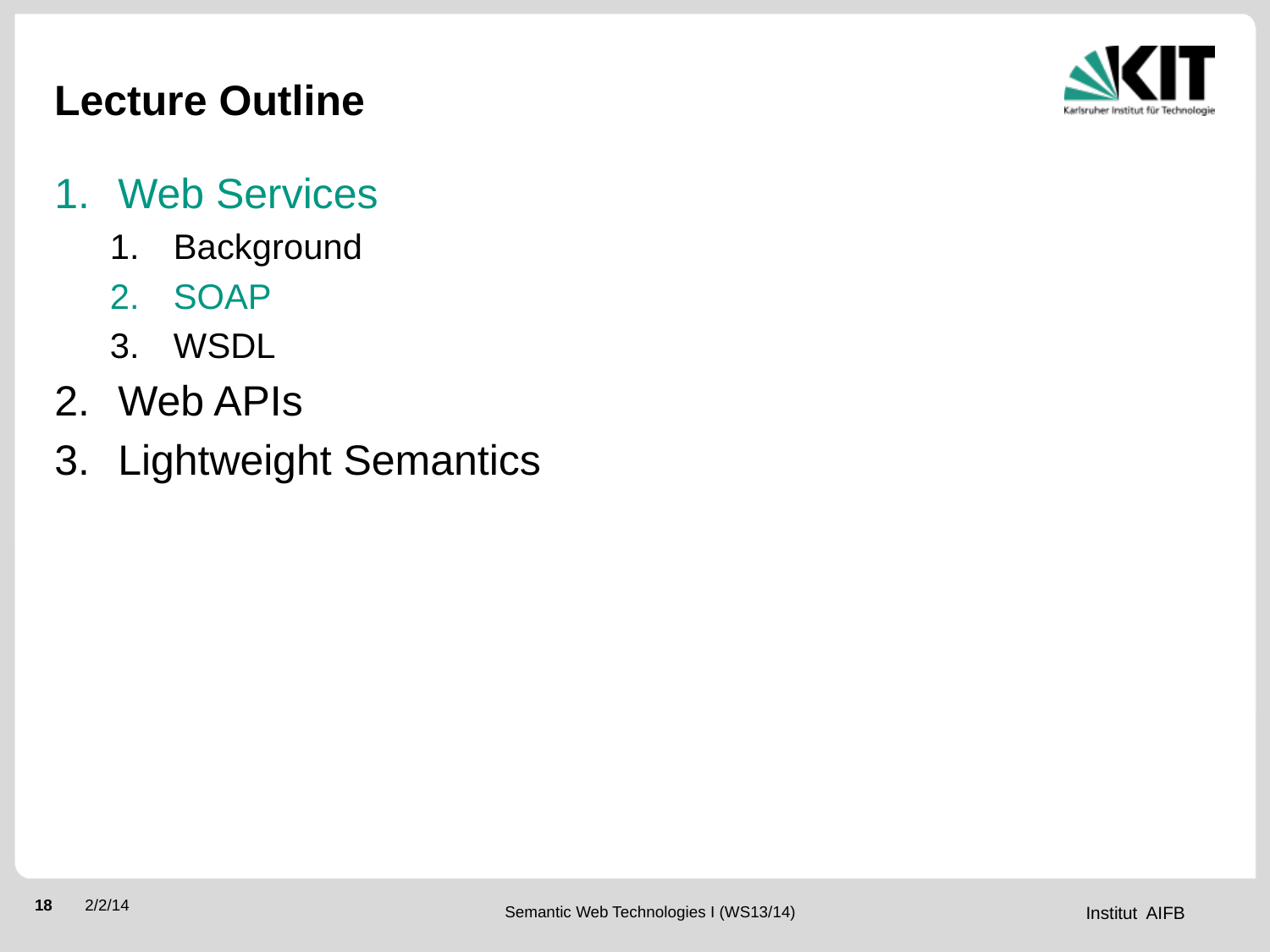

# Lecture Outline
Web Services
Background
SOAP
WSDL
Web APIs
Lightweight Semantics